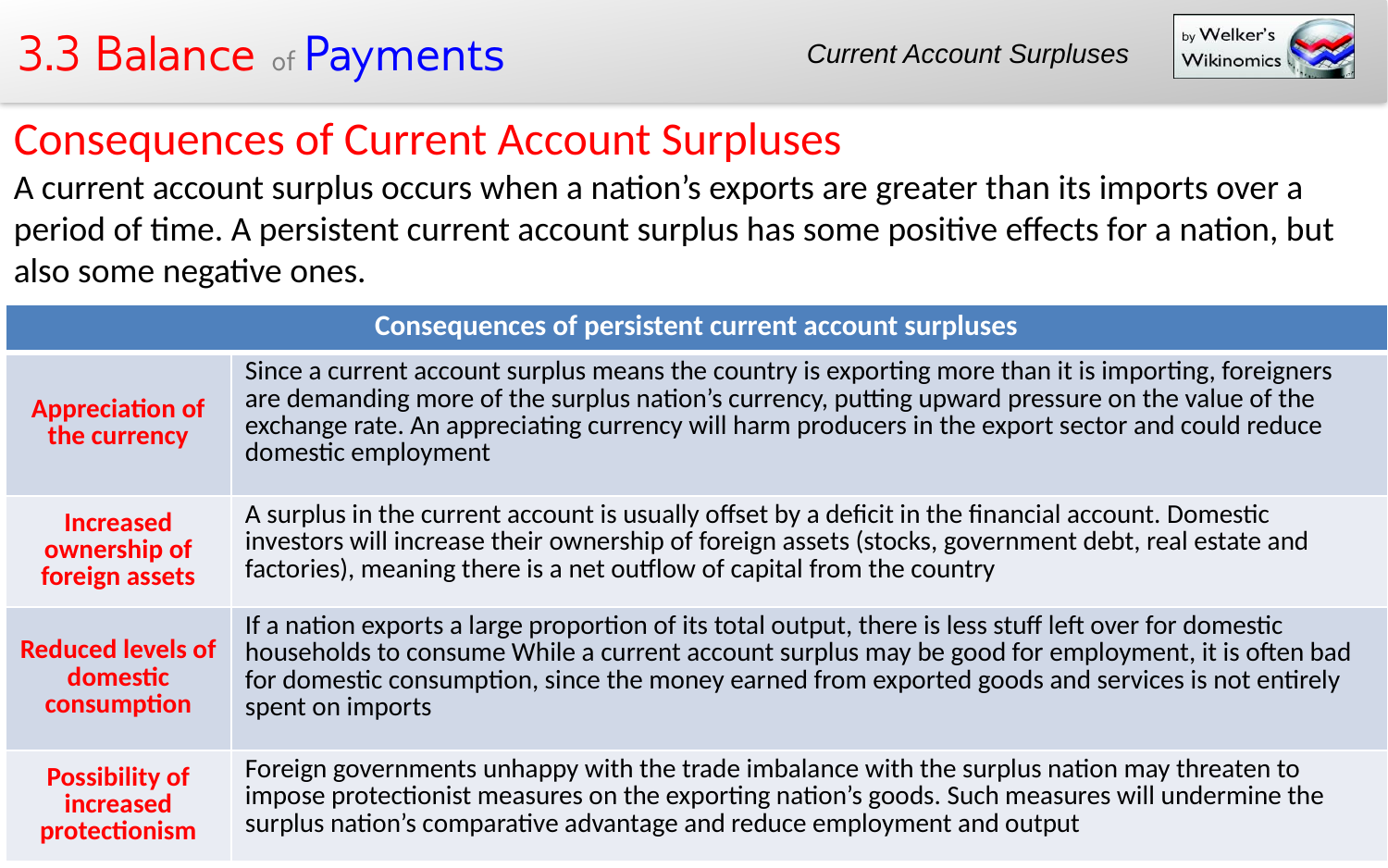

Current Account Surpluses
Consequences of Current Account Surpluses
A current account surplus occurs when a nation’s exports are greater than its imports over a period of time. A persistent current account surplus has some positive effects for a nation, but also some negative ones.
| Consequences of persistent current account surpluses |  |
| --- | --- |
| Appreciation of the currency | Since a current account surplus means the country is exporting more than it is importing, foreigners are demanding more of the surplus nation’s currency, putting upward pressure on the value of the exchange rate. An appreciating currency will harm producers in the export sector and could reduce domestic employment |
| Increased ownership of foreign assets | A surplus in the current account is usually offset by a deficit in the financial account. Domestic investors will increase their ownership of foreign assets (stocks, government debt, real estate and factories), meaning there is a net outflow of capital from the country |
| Reduced levels of domestic consumption | If a nation exports a large proportion of its total output, there is less stuff left over for domestic households to consume While a current account surplus may be good for employment, it is often bad for domestic consumption, since the money earned from exported goods and services is not entirely spent on imports |
| Possibility of increased protectionism | Foreign governments unhappy with the trade imbalance with the surplus nation may threaten to impose protectionist measures on the exporting nation’s goods. Such measures will undermine the surplus nation’s comparative advantage and reduce employment and output |